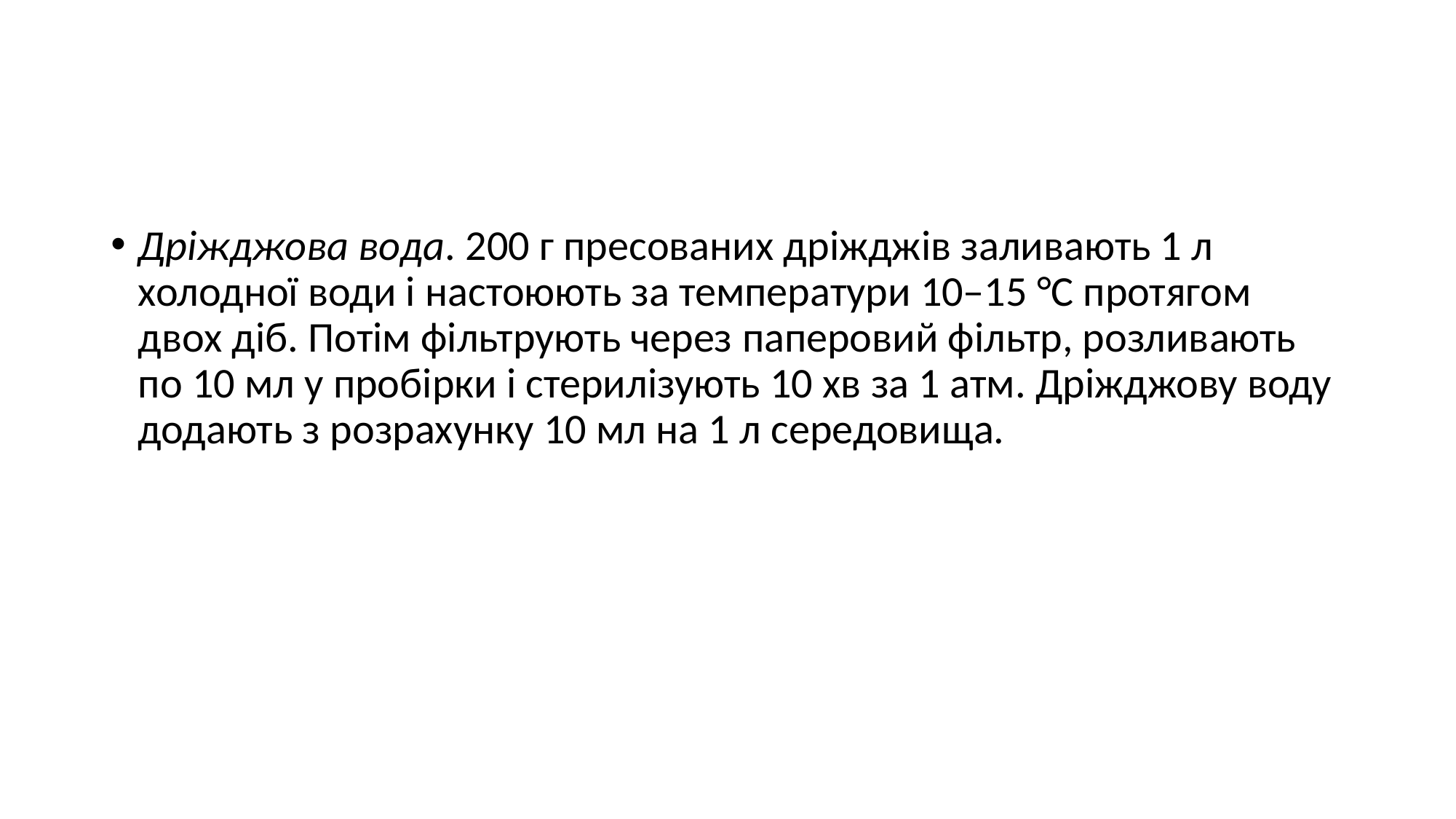

#
Дріжджова вода. 200 г пресованих дріжджів заливають 1 л холодної води і настоюють за температури 10–15 °С протягом двох діб. Потім фільтрують через паперовий фільтр, розливають по 10 мл у пробірки і стерилізують 10 хв за 1 атм. Дріжджову воду додають з розрахунку 10 мл на 1 л середовища.